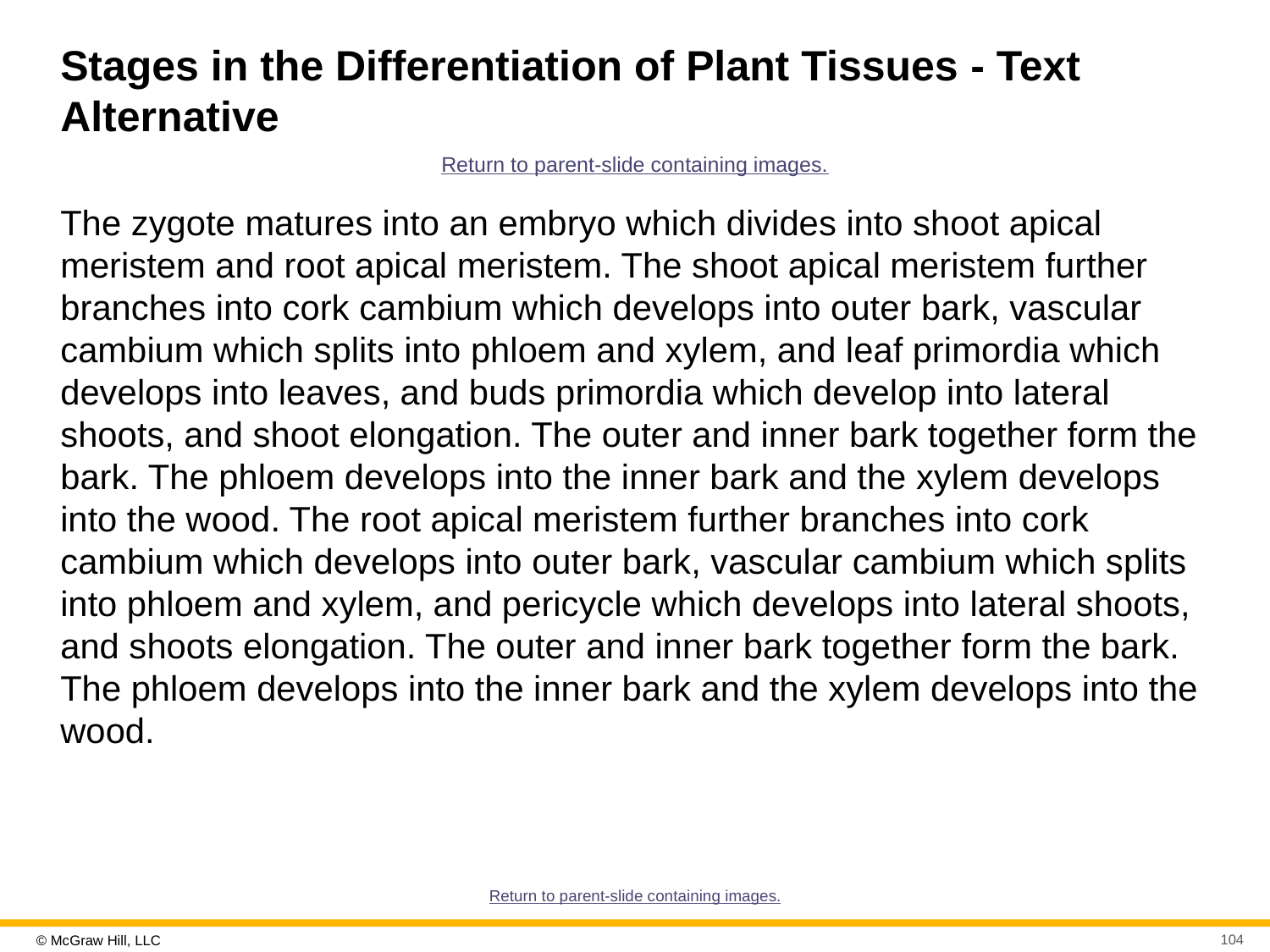

# Stages in the Differentiation of Plant Tissues - Text Alternative
Return to parent-slide containing images.
The zygote matures into an embryo which divides into shoot apical meristem and root apical meristem. The shoot apical meristem further branches into cork cambium which develops into outer bark, vascular cambium which splits into phloem and xylem, and leaf primordia which develops into leaves, and buds primordia which develop into lateral shoots, and shoot elongation. The outer and inner bark together form the bark. The phloem develops into the inner bark and the xylem develops into the wood. The root apical meristem further branches into cork cambium which develops into outer bark, vascular cambium which splits into phloem and xylem, and pericycle which develops into lateral shoots, and shoots elongation. The outer and inner bark together form the bark. The phloem develops into the inner bark and the xylem develops into the wood.
Return to parent-slide containing images.
104